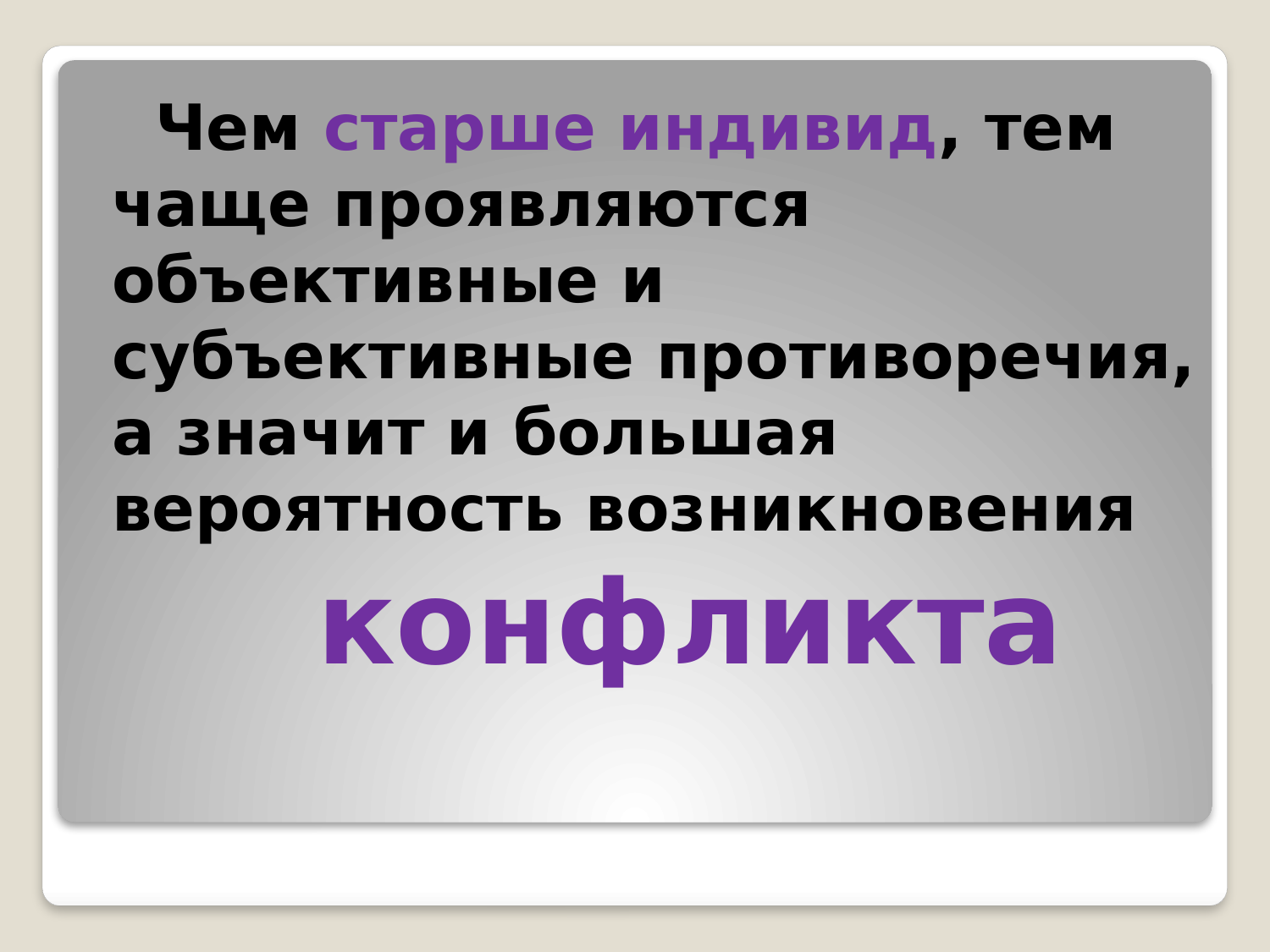

Чем старше индивид, тем чаще проявляются объективные и субъективные противоречия, а значит и большая вероятность возникновения
           конфликта

#